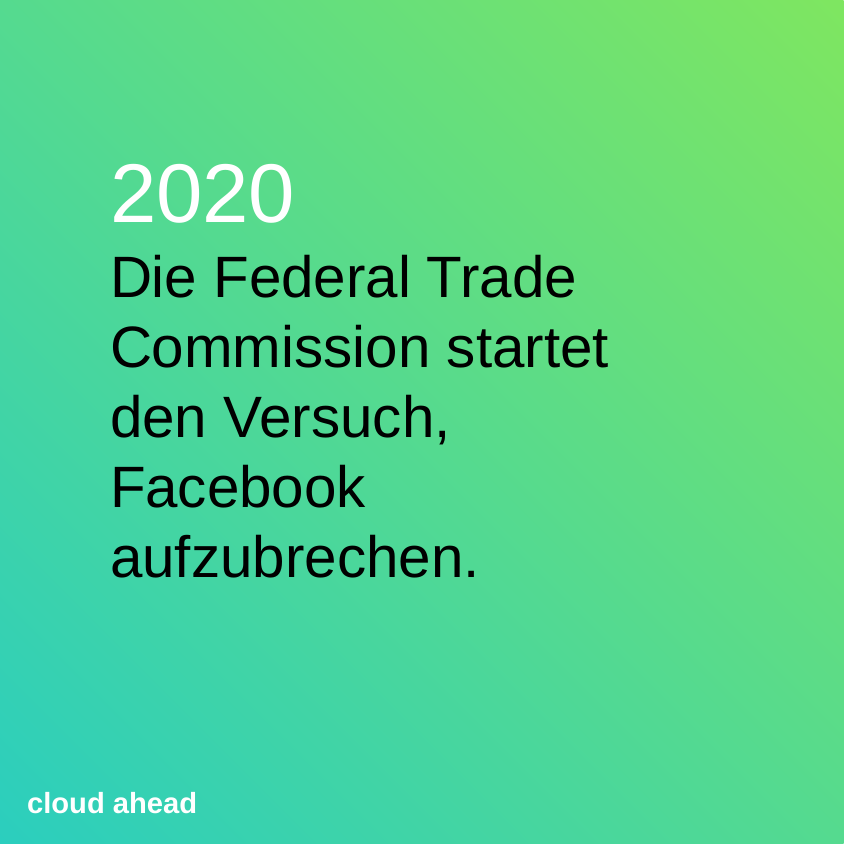

2020
Die Federal Trade Commission startet den Versuch, Facebook aufzubrechen.